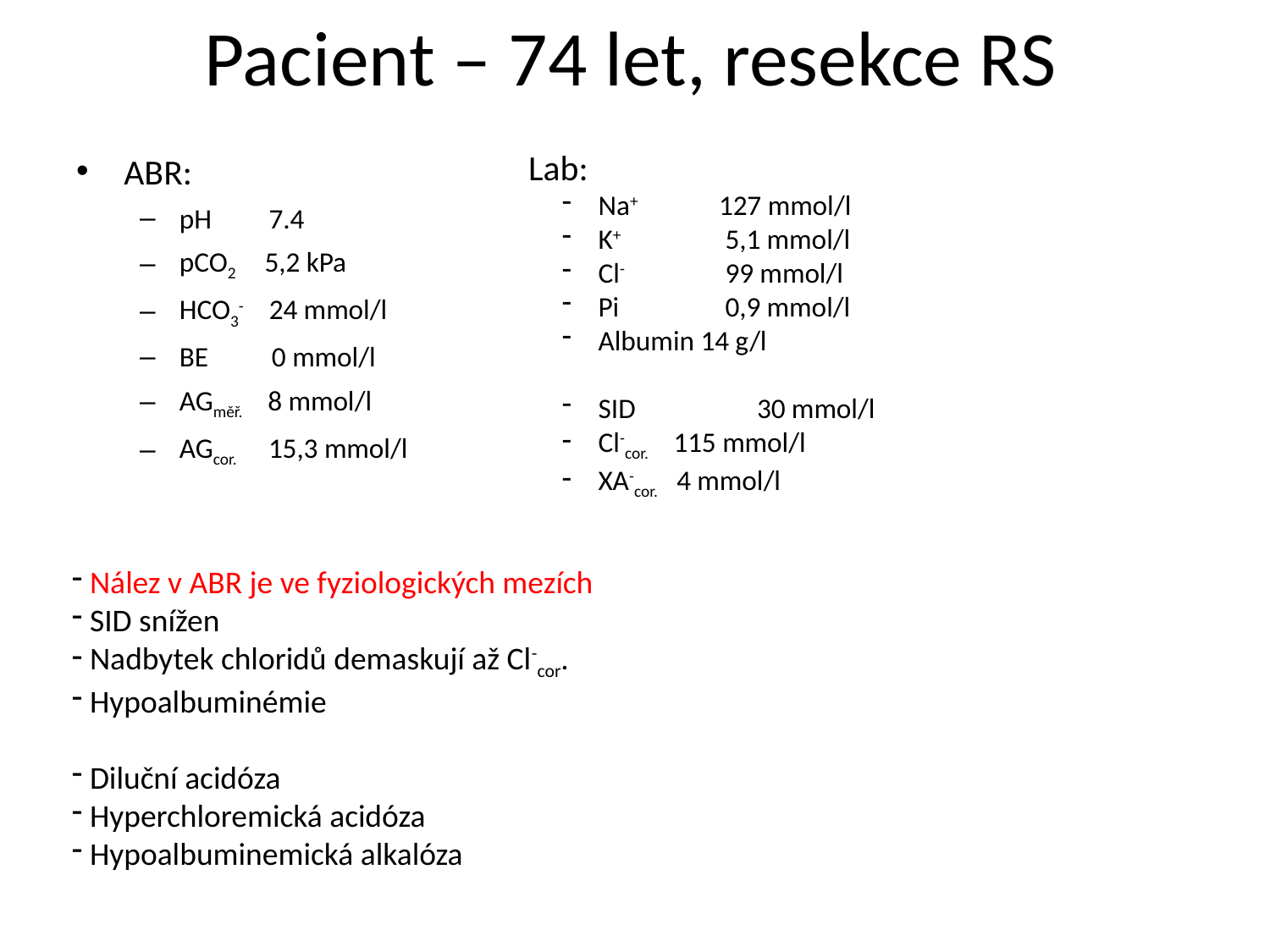

# Pacient – 74 let, resekce RS
Lab:
 Na+ 	127 mmol/l
 K+ 	 5,1 mmol/l
 Cl- 	 99 mmol/l
 Pi 	 0,9 mmol/l
 Albumin 14 g/l

 SID 	      30 mmol/l
 Cl-cor.       115 mmol/l
 XA-cor.   4 mmol/l

ABR:
pH         7.4
pCO2        5,2 kPa
HCO3-    24 mmol/l
BE          0 mmol/l
AGměř.    8 mmol/l
AGcor.     15,3 mmol/l

 Nález v ABR je ve fyziologických mezích
 SID snížen
 Nadbytek chloridů demaskují až Cl-cor.
 Hypoalbuminémie

 Diluční acidóza
 Hyperchloremická acidóza
 Hypoalbuminemická alkalóza